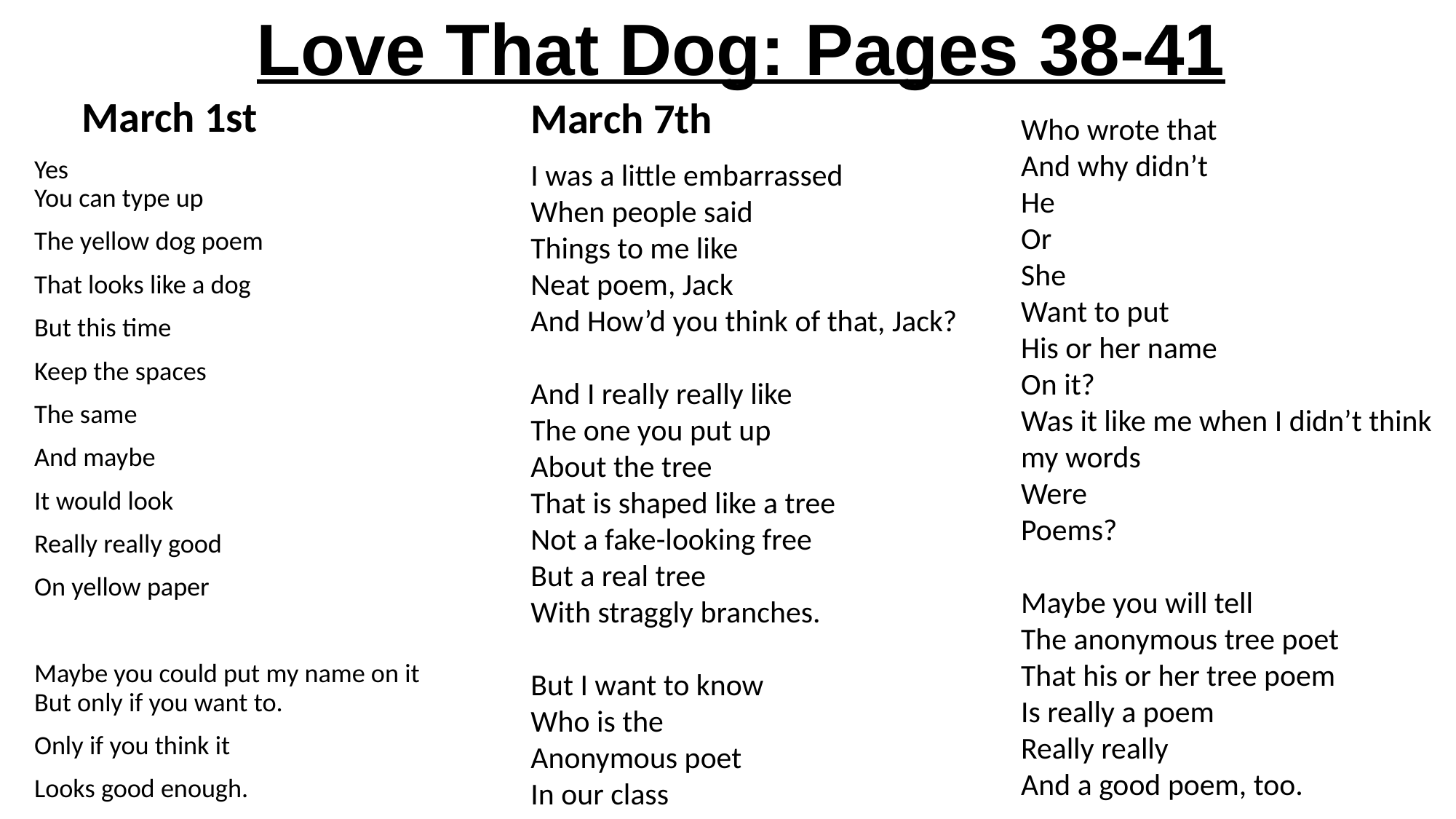

# Love That Dog: Pages 38-41
March 1st
March 7th
Who wrote that
And why didn’t
He
Or
She
Want to put
His or her name
On it?
Was it like me when I didn’t think my words
Were
Poems?

Maybe you will tell
The anonymous tree poet
That his or her tree poem
Is really a poem
Really really
And a good poem, too.

Yes
You can type up
The yellow dog poem
That looks like a dog
But this time
Keep the spaces
The same
And maybe
It would look
Really really good
On yellow paper

Maybe you could put my name on it
But only if you want to.
Only if you think it
Looks good enough.
I was a little embarrassed
When people said
Things to me like
Neat poem, Jack
And How’d you think of that, Jack?

And I really really like
The one you put up
About the tree
That is shaped like a tree
Not a fake-looking free
But a real tree
With straggly branches.

But I want to know
Who is the
Anonymous poet
In our class